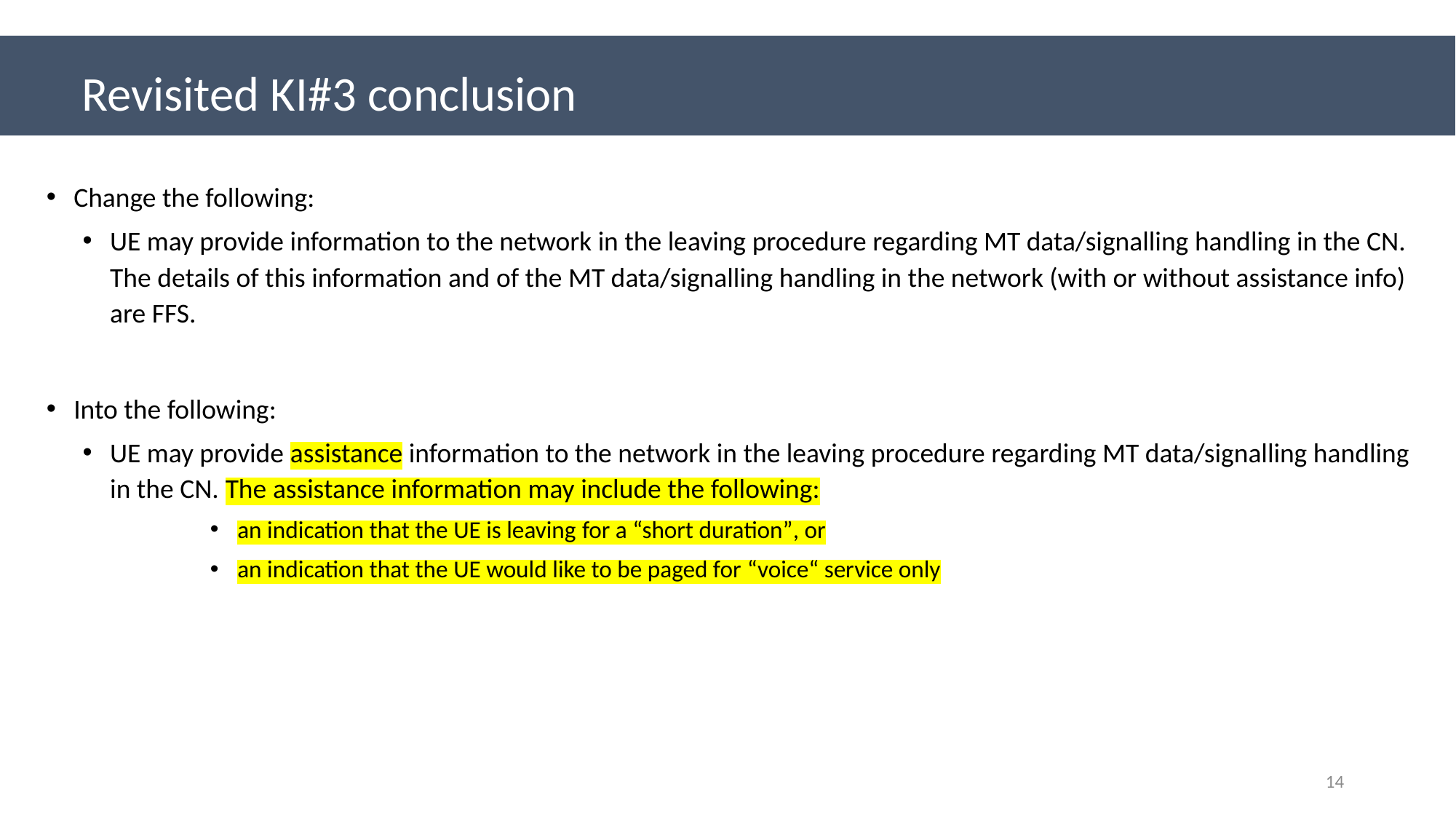

# Revisited KI#3 conclusion
Change the following:
UE may provide information to the network in the leaving procedure regarding MT data/signalling handling in the CN. The details of this information and of the MT data/signalling handling in the network (with or without assistance info) are FFS.

Into the following:
UE may provide assistance information to the network in the leaving procedure regarding MT data/signalling handling in the CN. The assistance information may include the following:
an indication that the UE is leaving for a “short duration”, or
an indication that the UE would like to be paged for “voice“ service only

14